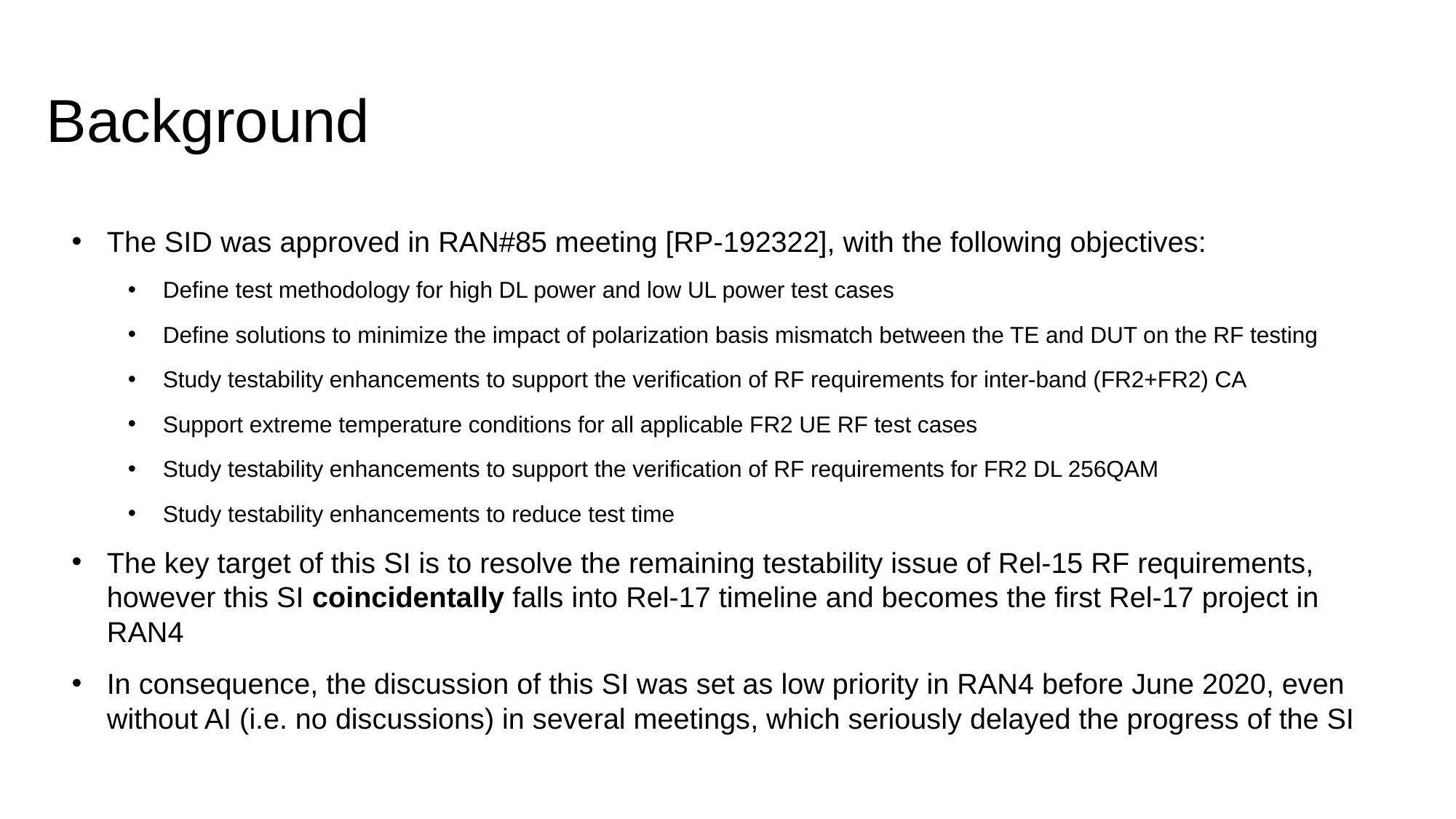

# Background
The SID was approved in RAN#85 meeting [RP-192322], with the following objectives:
Define test methodology for high DL power and low UL power test cases
Define solutions to minimize the impact of polarization basis mismatch between the TE and DUT on the RF testing
Study testability enhancements to support the verification of RF requirements for inter-band (FR2+FR2) CA
Support extreme temperature conditions for all applicable FR2 UE RF test cases
Study testability enhancements to support the verification of RF requirements for FR2 DL 256QAM
Study testability enhancements to reduce test time
The key target of this SI is to resolve the remaining testability issue of Rel-15 RF requirements, however this SI coincidentally falls into Rel-17 timeline and becomes the first Rel-17 project in RAN4
In consequence, the discussion of this SI was set as low priority in RAN4 before June 2020, even without AI (i.e. no discussions) in several meetings, which seriously delayed the progress of the SI